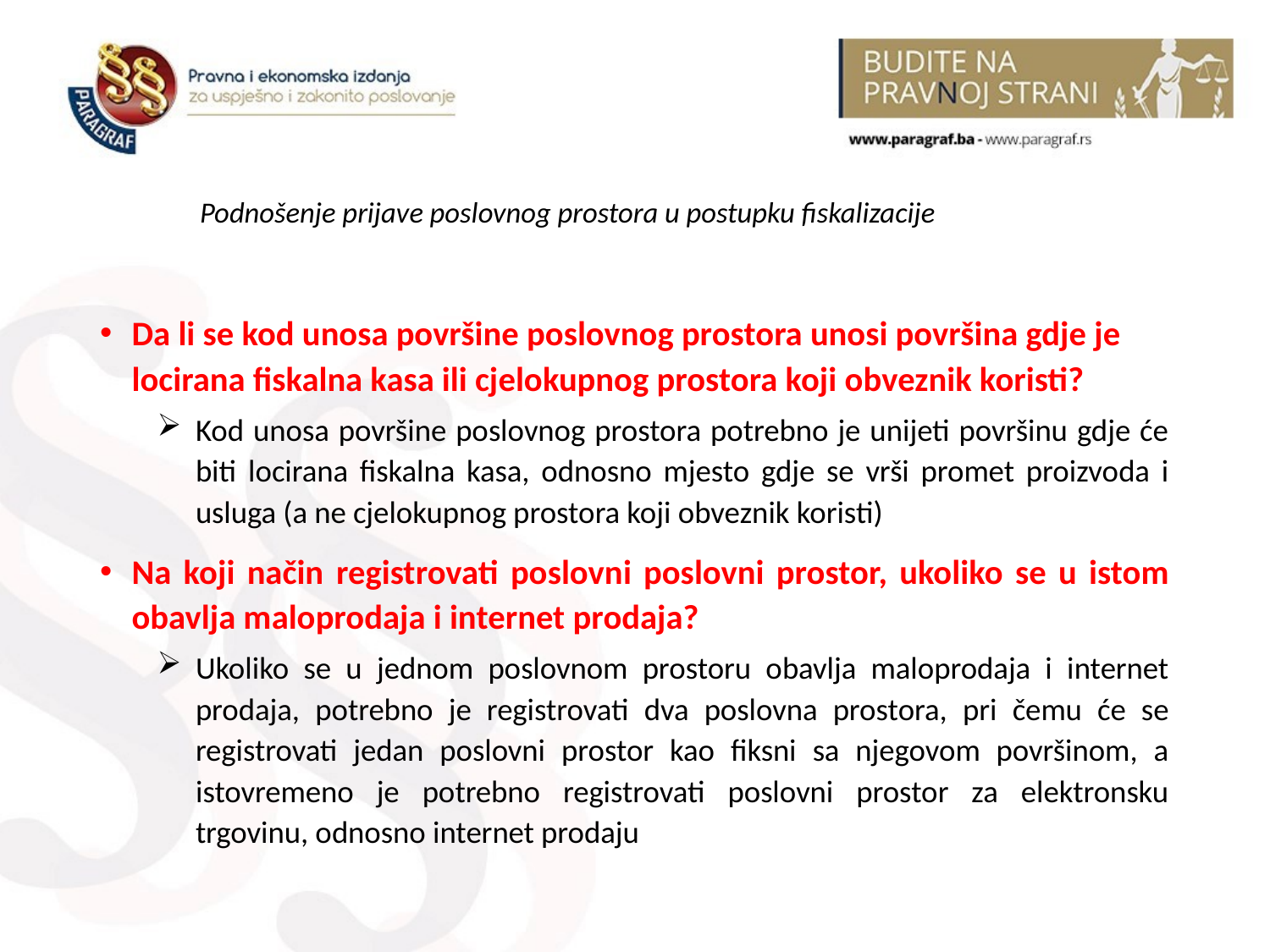

# Podnošenje prijave poslovnog prostora u postupku fiskalizacije

Da li se kod unosa površine poslovnog prostora unosi površina gdje je locirana fiskalna kasa ili cjelokupnog prostora koji obveznik koristi?
Kod unosa površine poslovnog prostora potrebno je unijeti površinu gdje će biti locirana fiskalna kasa, odnosno mjesto gdje se vrši promet proizvoda i usluga (a ne cjelokupnog prostora koji obveznik koristi)
Na koji način registrovati poslovni poslovni prostor, ukoliko se u istom obavlja maloprodaja i internet prodaja?
Ukoliko se u jednom poslovnom prostoru obavlja maloprodaja i internet prodaja, potrebno je registrovati dva poslovna prostora, pri čemu će se registrovati jedan poslovni prostor kao fiksni sa njegovom površinom, a istovremeno je potrebno registrovati poslovni prostor za elektronsku trgovinu, odnosno internet prodaju